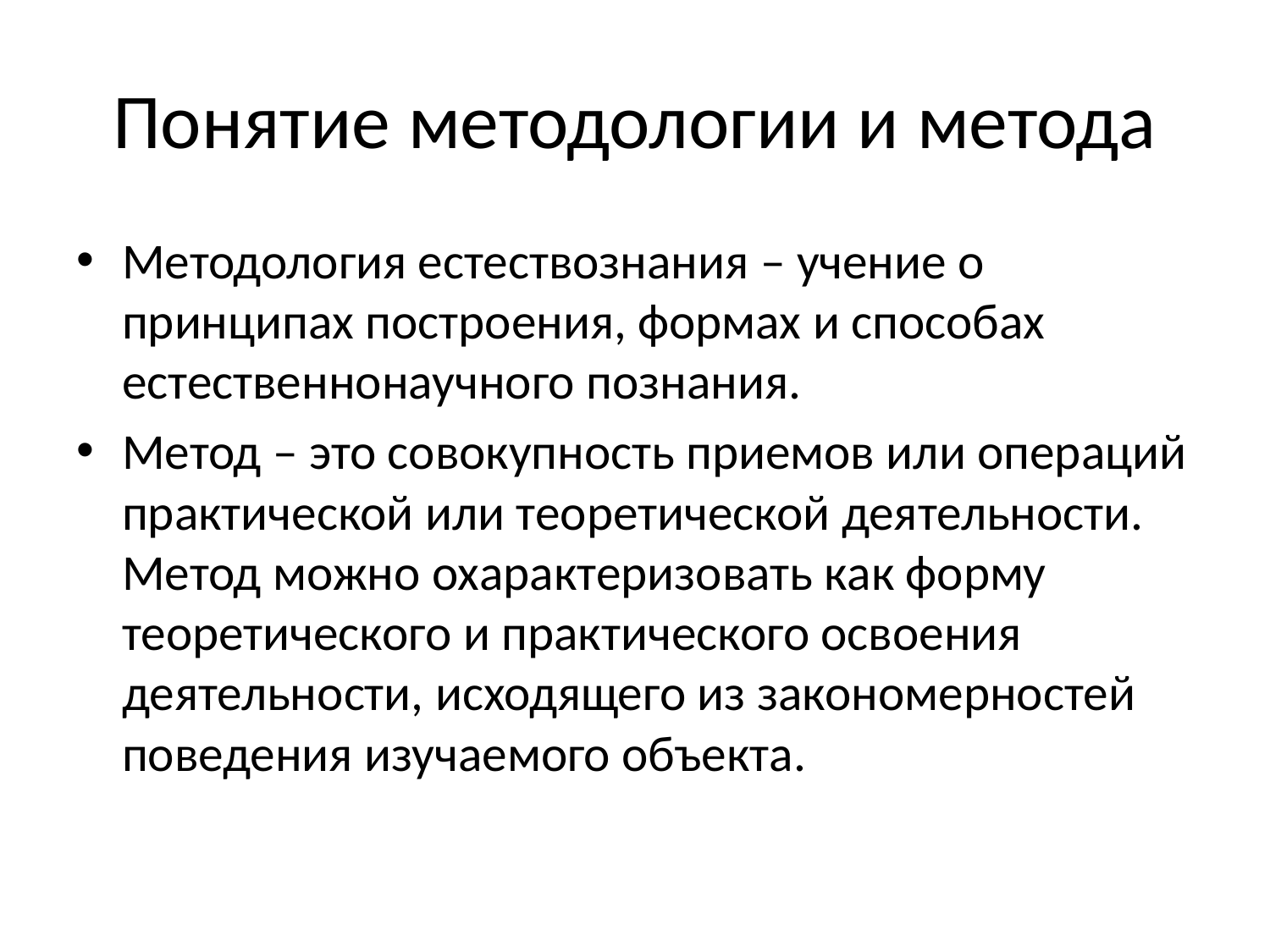

# Понятие методологии и метода
Методология естествознания – учение о принципах построения, формах и способах естественнонаучного познания.
Метод – это совокупность приемов или операций практической или теоретической деятельности. Метод можно охарактеризовать как форму теоретического и практического освоения деятельности, исходящего из закономерностей поведения изучаемого объекта.